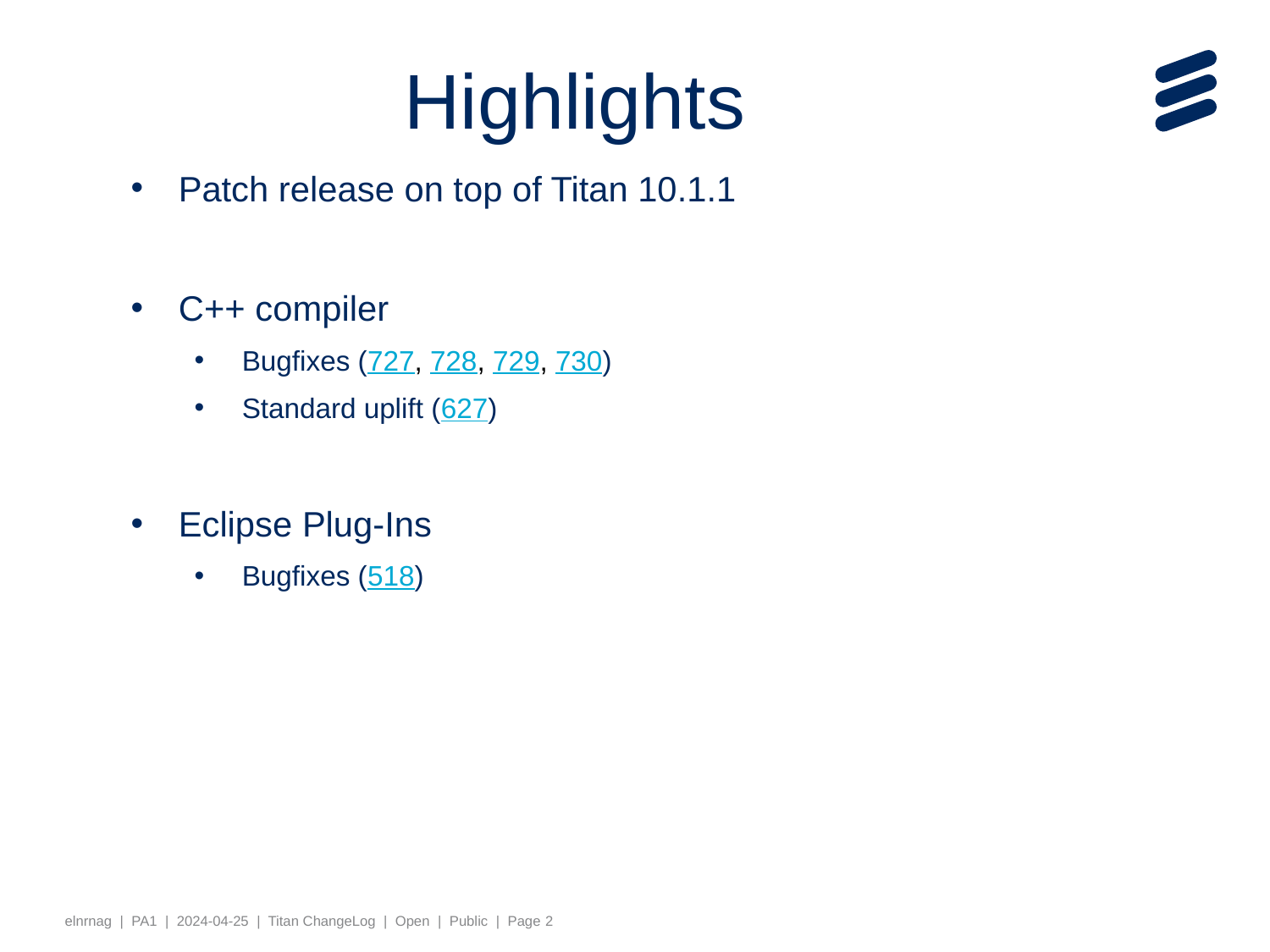

# Highlights
Patch release on top of Titan 10.1.1

C++ compiler
Bugfixes (727, 728, 729, 730)
Standard uplift (627)

Eclipse Plug-Ins
Bugfixes (518)